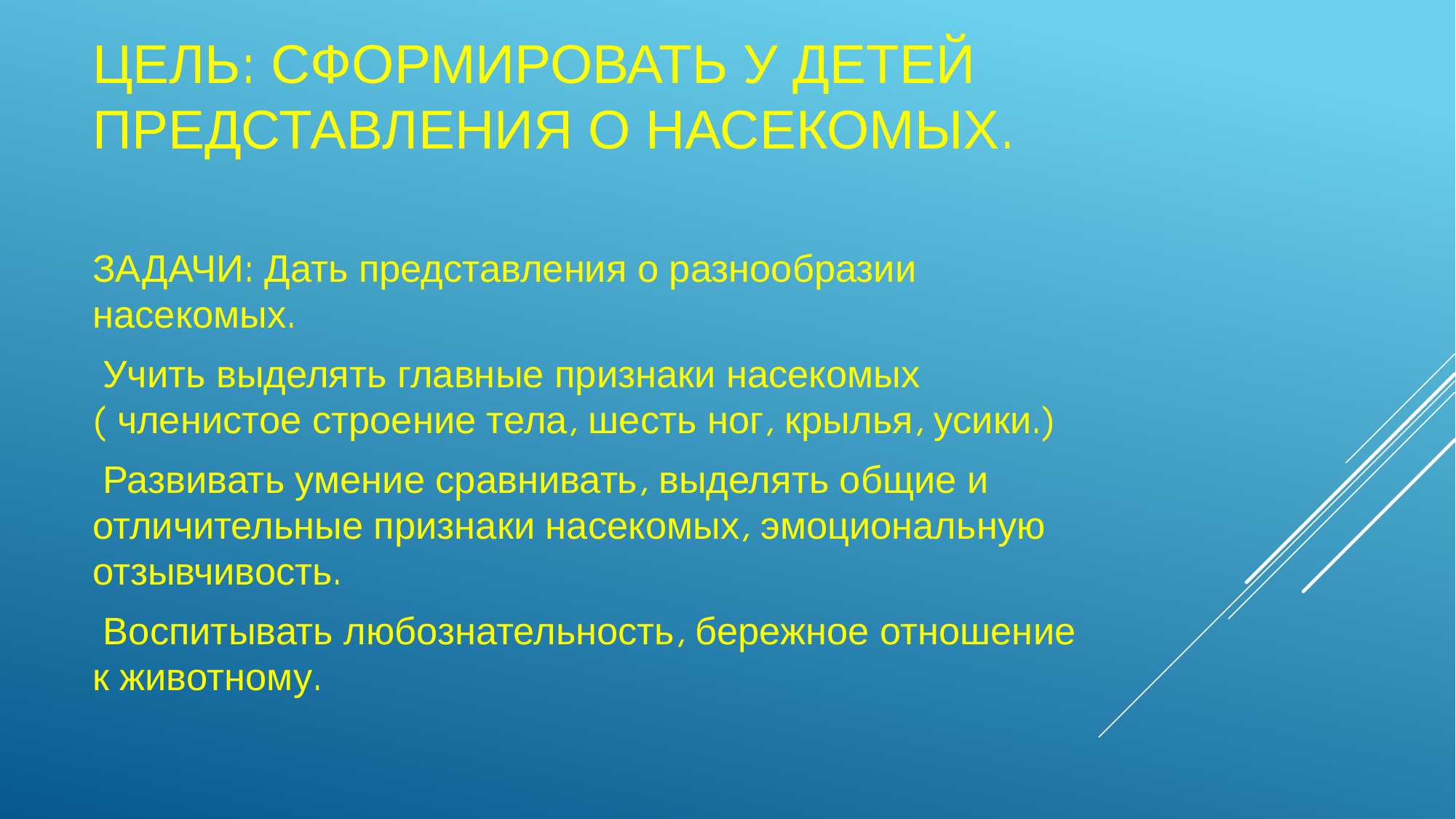

# Цель: сформировать у детей представления о насекомых.
ЗАДАЧИ: Дать представления о разнообразии насекомых.
 Учить выделять главные признаки насекомых ( членистое строение тела, шесть ног, крылья, усики.)
 Развивать умение сравнивать, выделять общие и отличительные признаки насекомых, эмоциональную отзывчивость.
 Воспитывать любознательность, бережное отношение к животному.